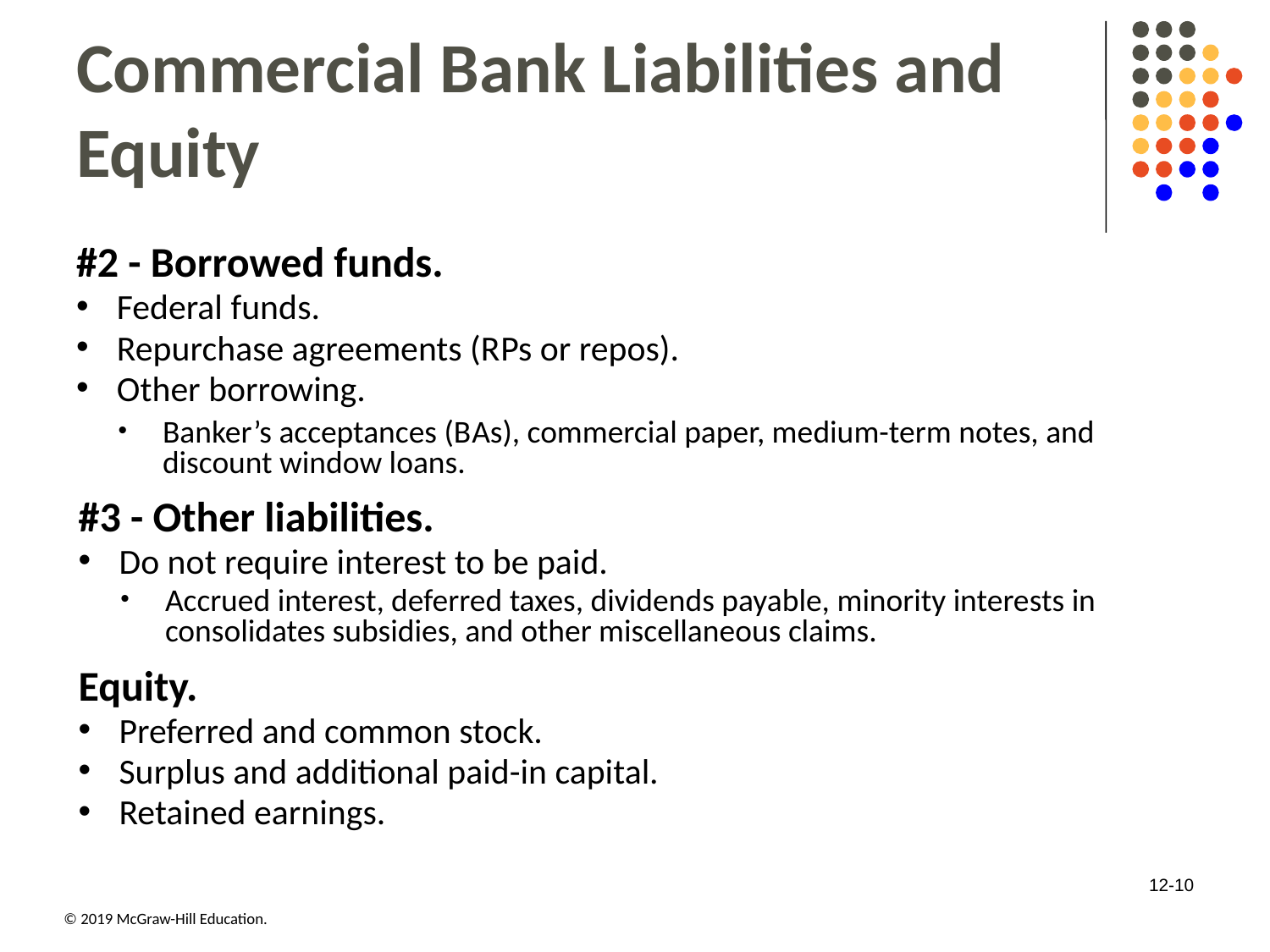

# Commercial Bank Liabilities and Equity
#2 - Borrowed funds.
Federal funds.
Repurchase agreements (R Ps or repos).
Other borrowing.
Banker’s acceptances (B As), commercial paper, medium-term notes, and discount window loans.
#3 - Other liabilities.
Do not require interest to be paid.
Accrued interest, deferred taxes, dividends payable, minority interests in consolidates subsidies, and other miscellaneous claims.
Equity.
Preferred and common stock.
Surplus and additional paid-in capital.
Retained earnings.
12-10